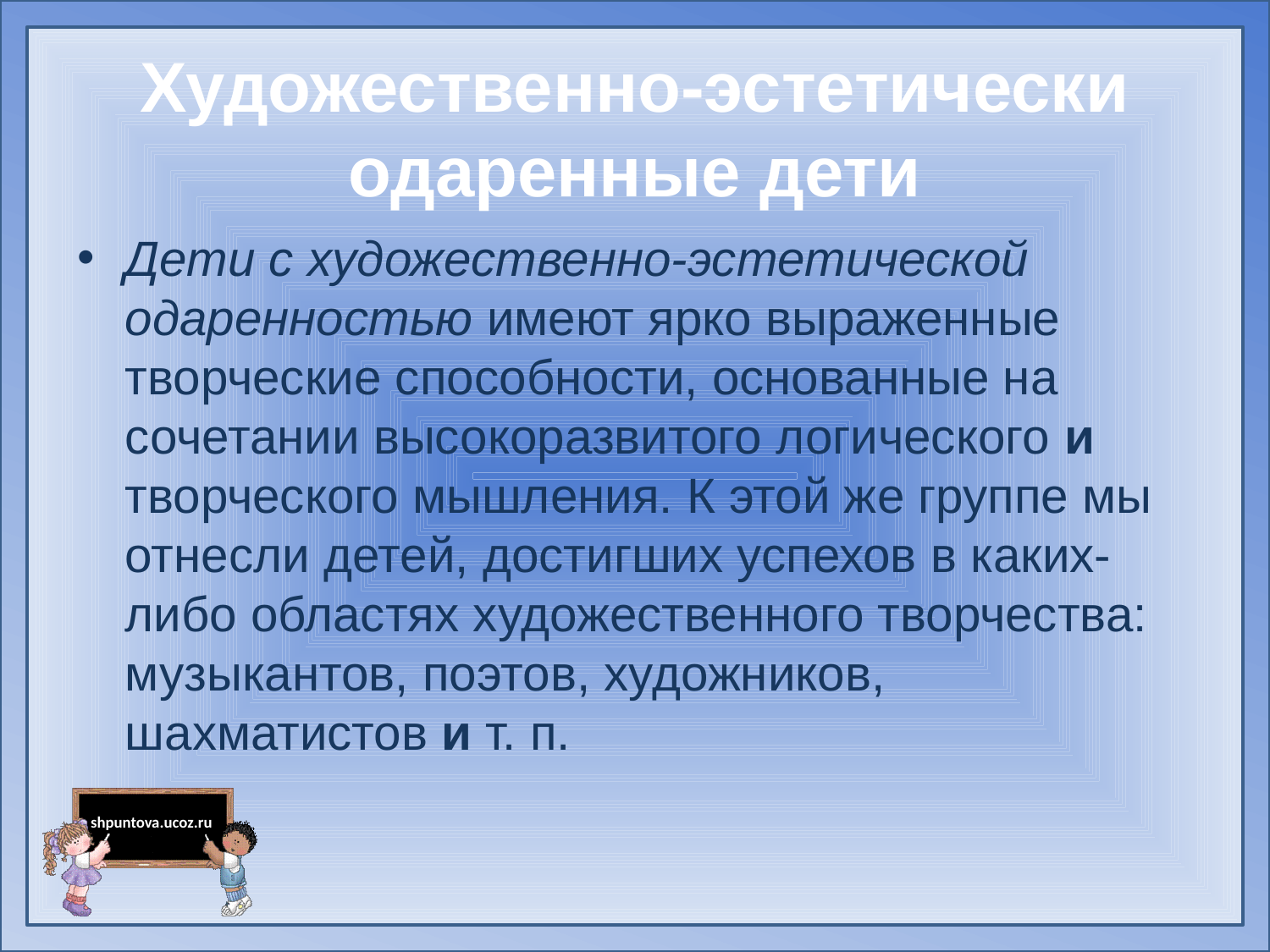

# Художественно-эстетически одаренные дети
Дети с художественно-эстетической одаренностью имеют ярко выраженные творческие способности, основанные на сочетании высокоразвитого логического и творческого мышления. К этой же группе мы от­несли детей, достигших успехов в каких-либо областях художественного творчества: музыкантов, поэтов, художников, шахматистов и т. п.